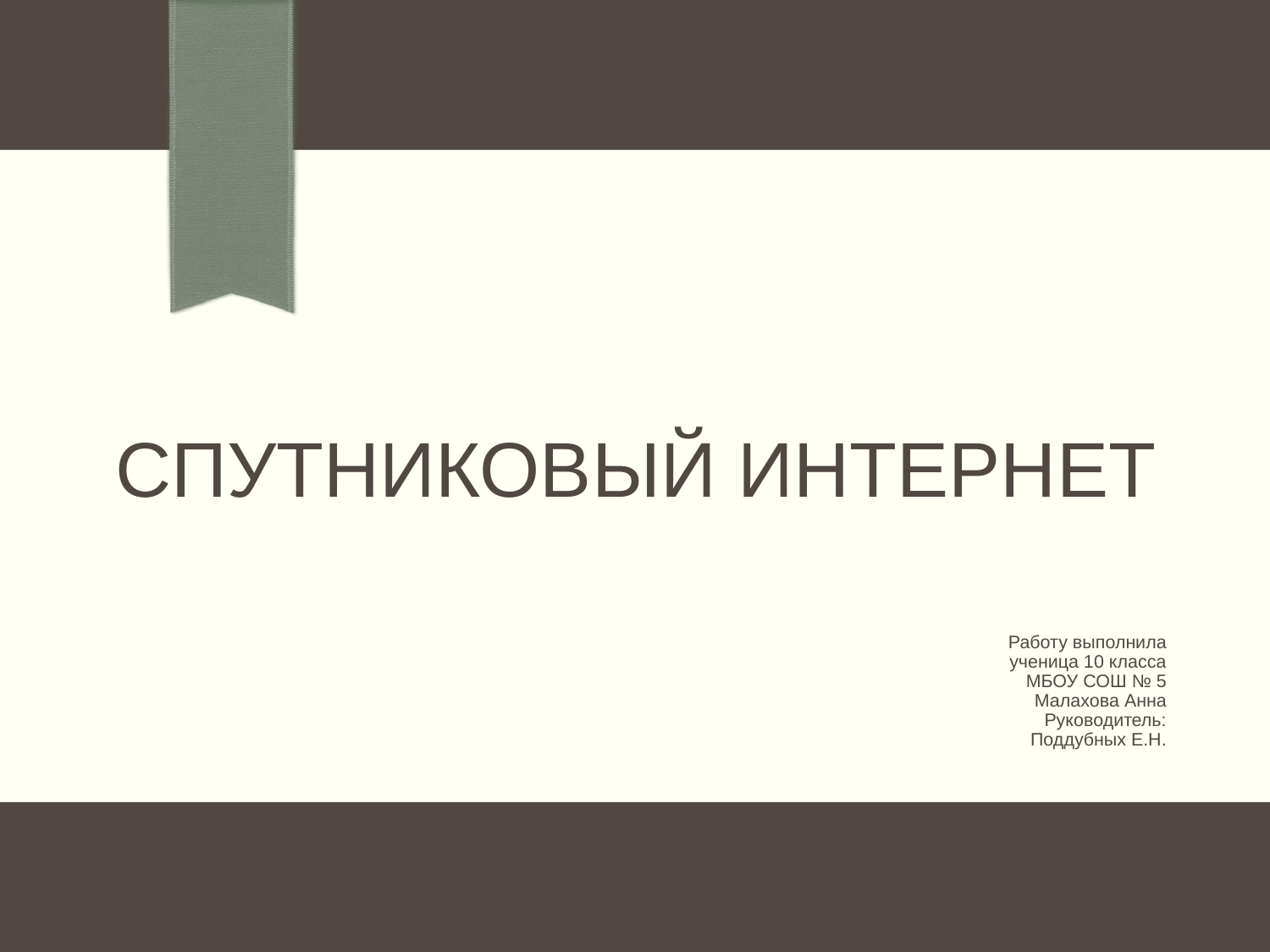

# Спутниковый интернет
Работу выполнила
ученица 10 класса
МБОУ СОШ № 5
Малахова Анна
Руководитель:
Поддубных Е.Н.